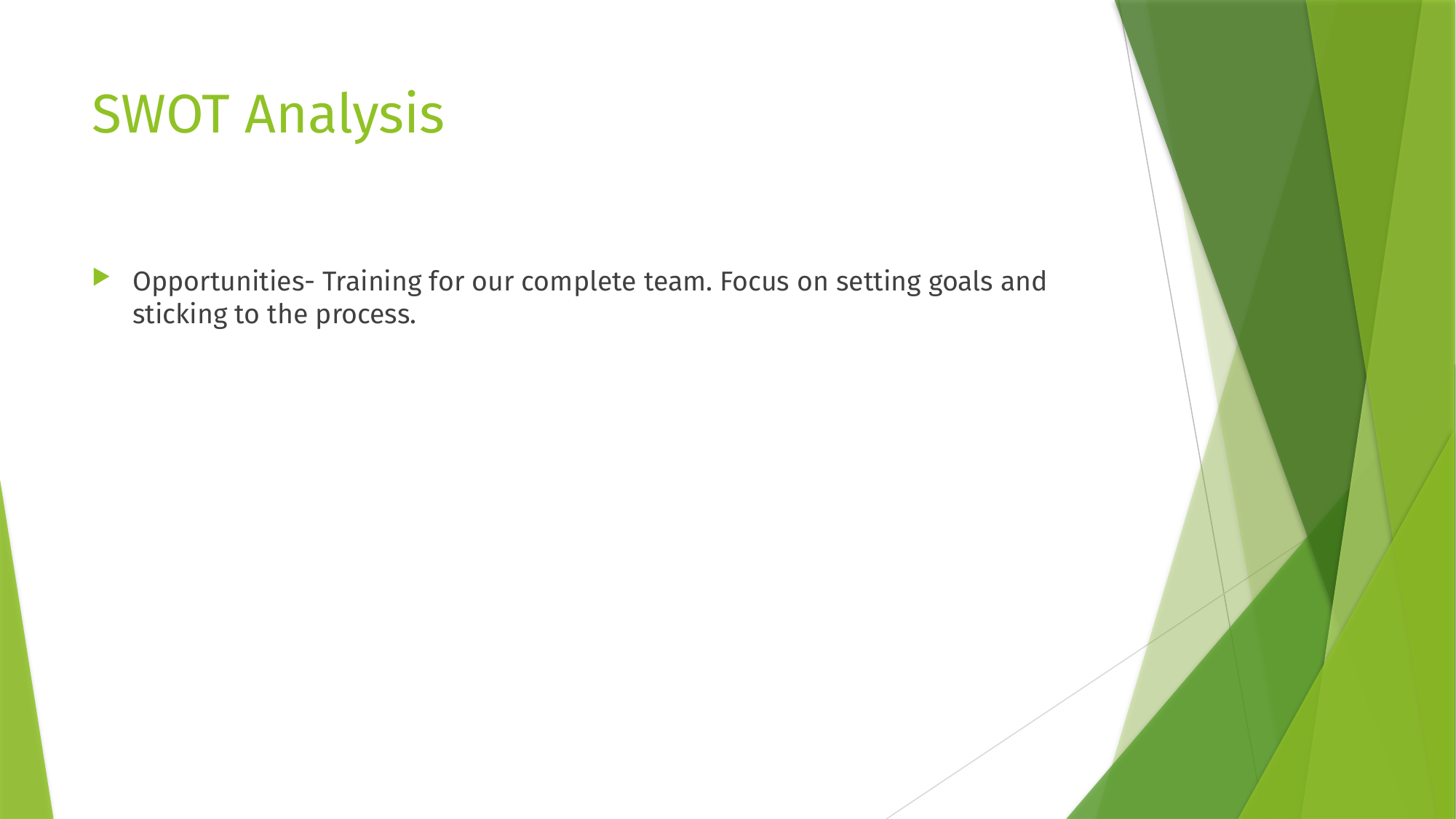

# SWOT Analysis
Opportunities- Training for our complete team. Focus on setting goals and sticking to the process.